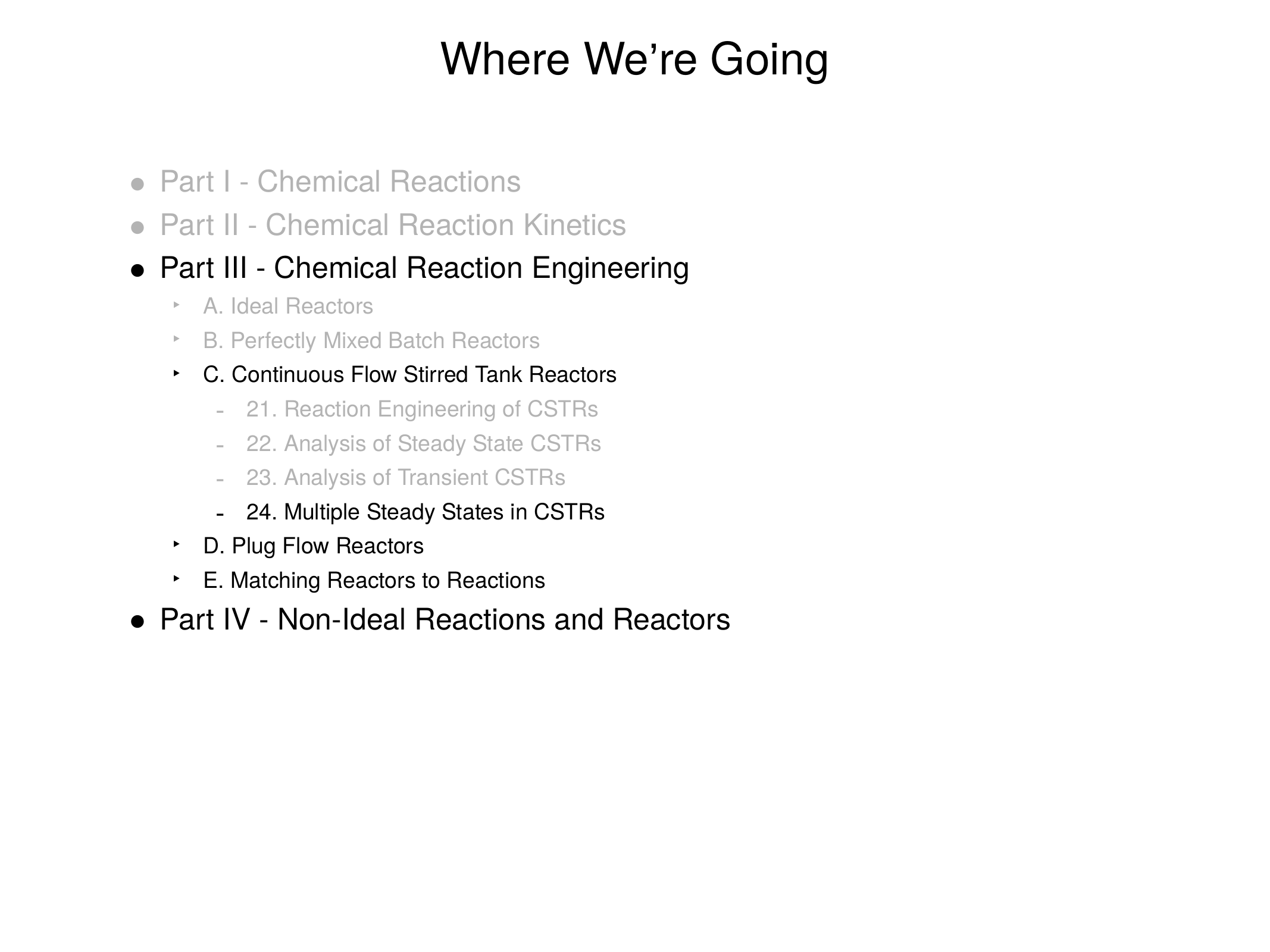

# Where We’re Going
Part I - Chemical Reactions
Part II - Chemical Reaction Kinetics
Part III - Chemical Reaction Engineering
A. Ideal Reactors
B. Perfectly Mixed Batch Reactors
C. Continuous Flow Stirred Tank Reactors
21. Reaction Engineering of CSTRs
22. Analysis of Steady State CSTRs
23. Analysis of Transient CSTRs
24. Multiple Steady States in CSTRs
D. Plug Flow Reactors
E. Matching Reactors to Reactions
Part IV - Non-Ideal Reactions and Reactors